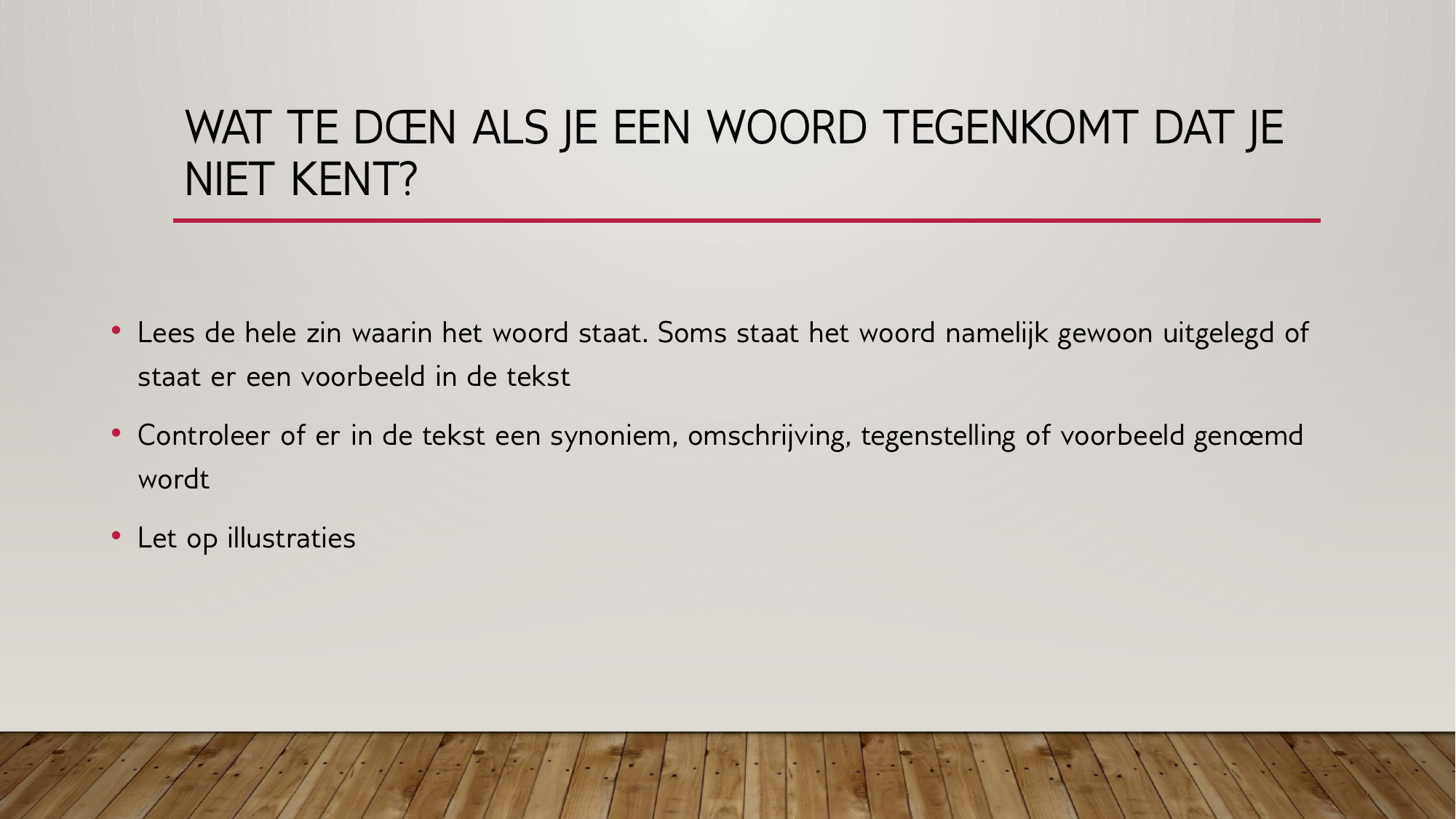

# Wat te doen als je een woord tegenkomt dat je niet kent?
Lees de hele zin waarin het woord staat. Soms staat het woord namelijk gewoon uitgelegd of staat er een voorbeeld in de tekst
Controleer of er in de tekst een synoniem, omschrijving, tegenstelling of voorbeeld genoemd wordt
Let op illustraties